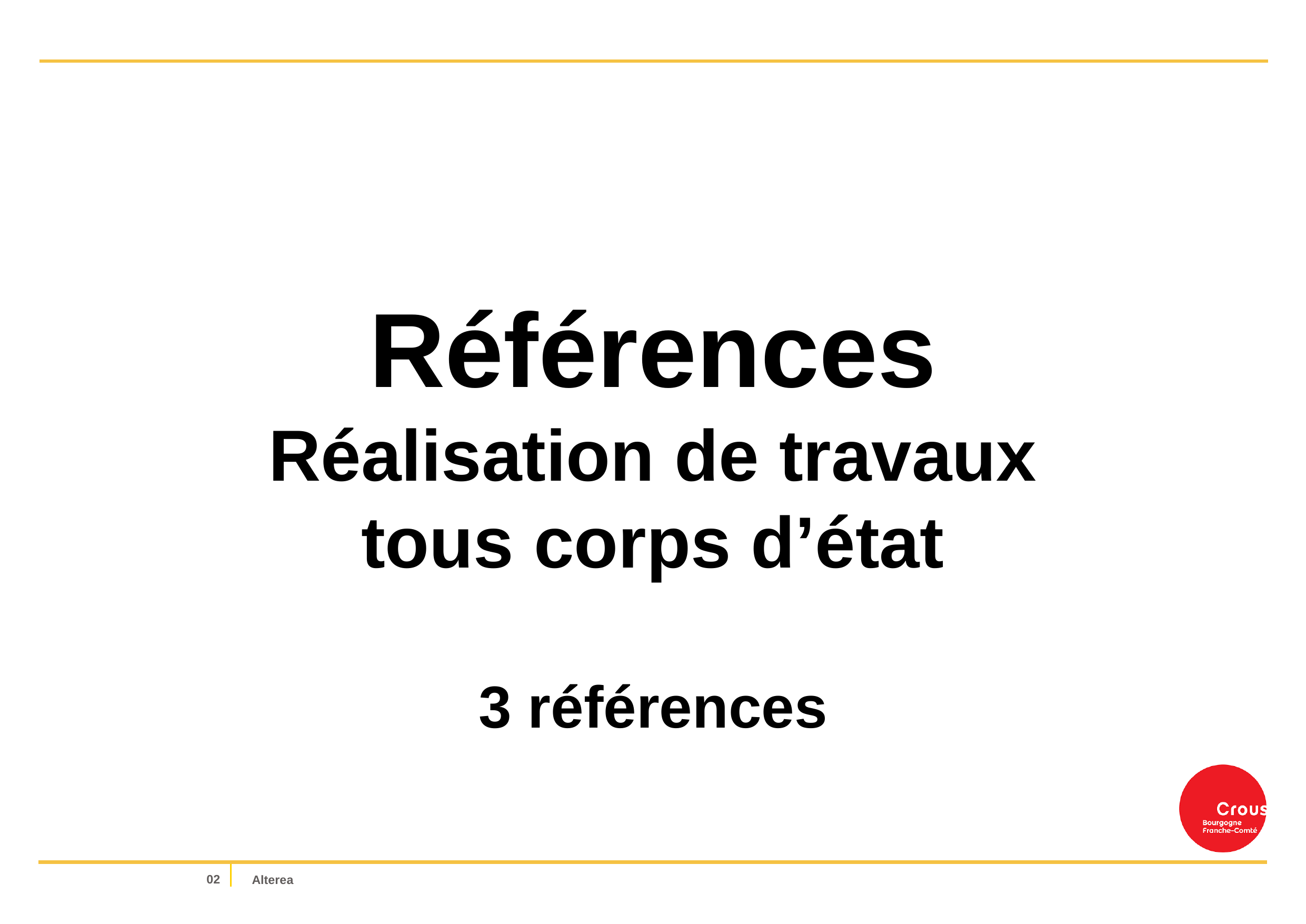

Références Réalisation de travaux tous corps d’état

3 références